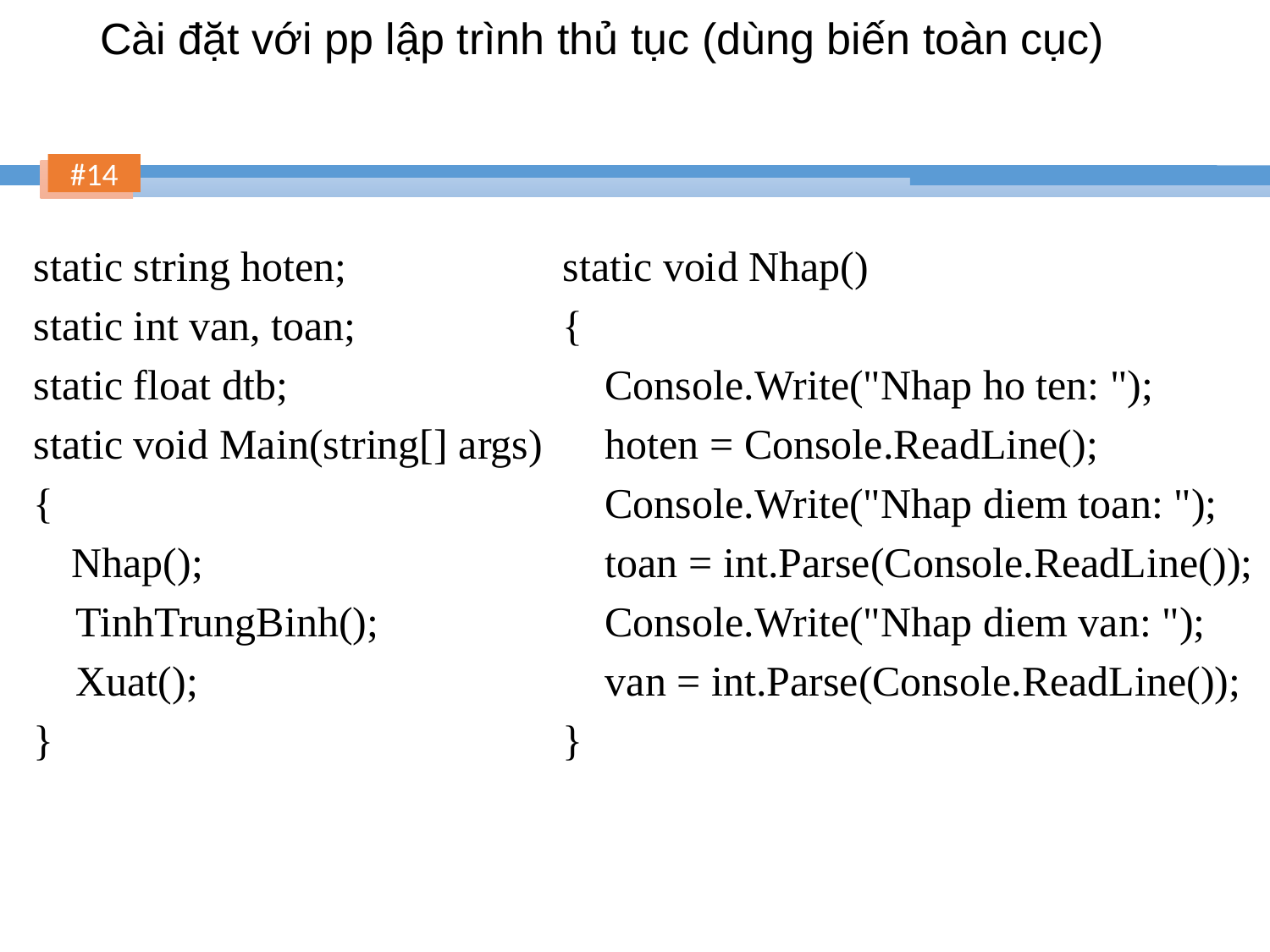

# Cài đặt với pp lập trình thủ tục (dùng biến toàn cục)
static string hoten;
static int van, toan;
static float dtb;
static void Main(string[] args)
{
	Nhap();
    TinhTrungBinh();
    Xuat();
}
static void Nhap()
{
    Console.Write("Nhap ho ten: ");
    hoten = Console.ReadLine();
    Console.Write("Nhap diem toan: ");
    toan = int.Parse(Console.ReadLine());
    Console.Write("Nhap diem van: ");
    van = int.Parse(Console.ReadLine());
}
14